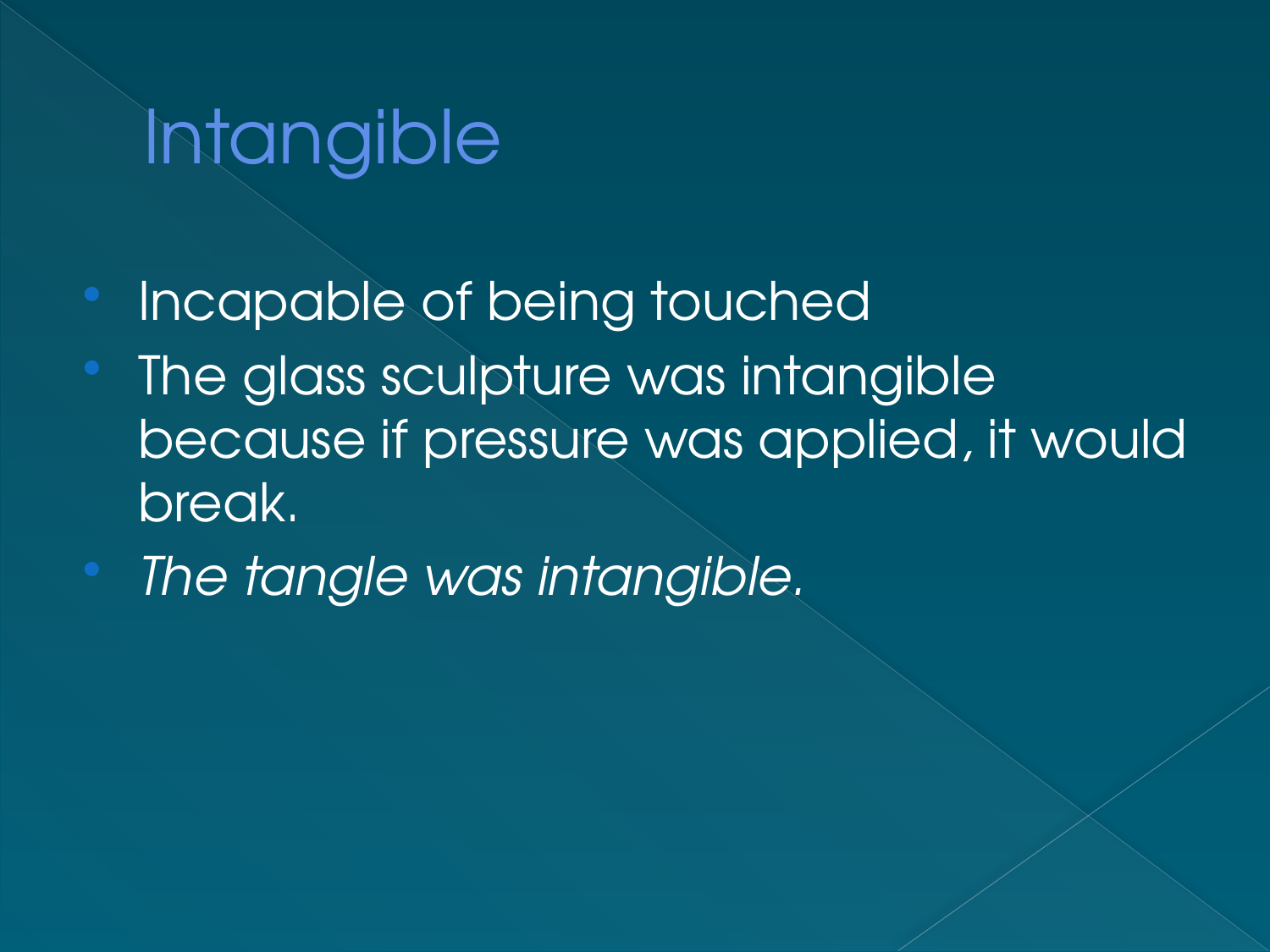

# Intangible
Incapable of being touched
The glass sculpture was intangible because if pressure was applied, it would break.
The tangle was intangible.